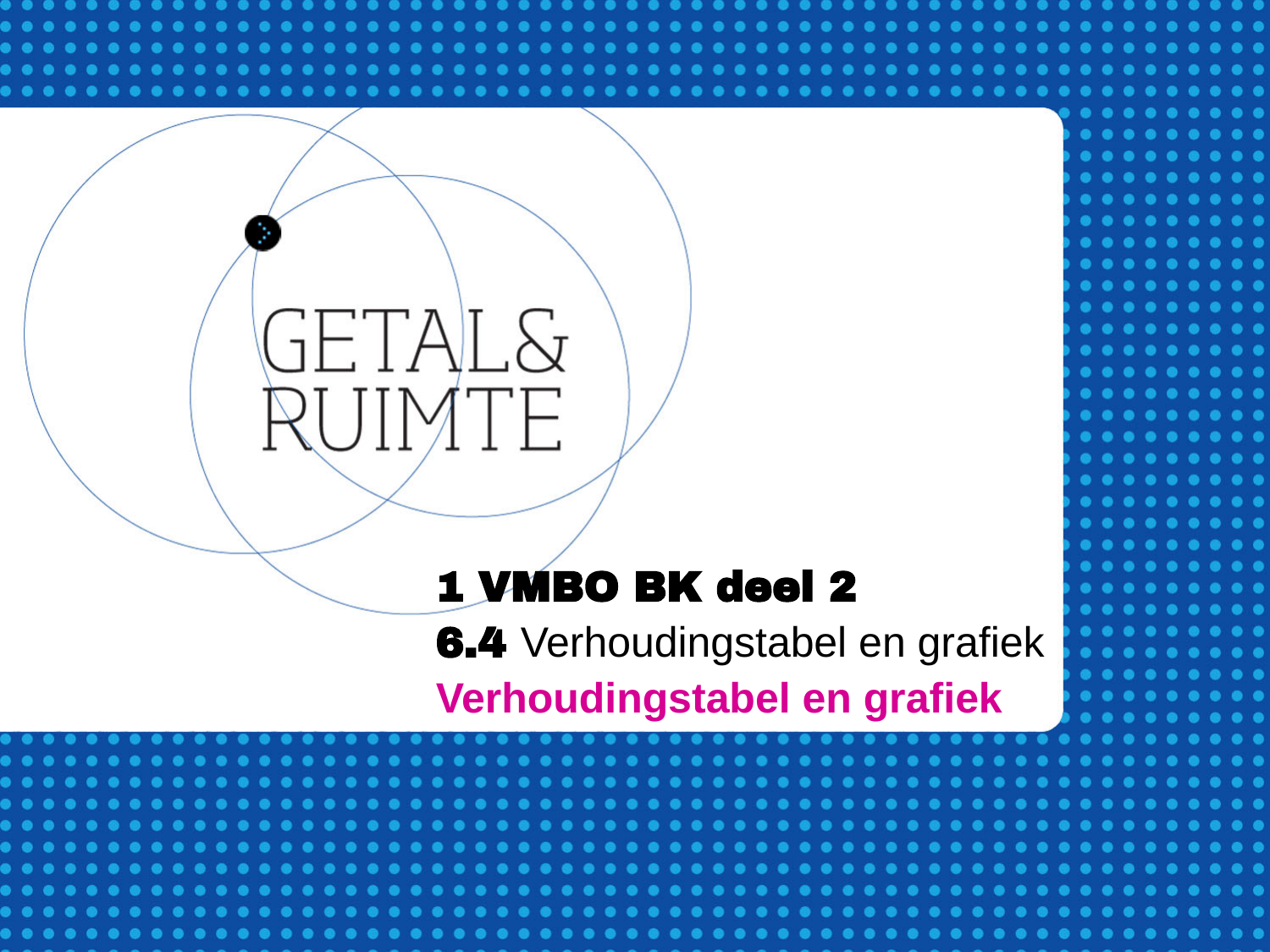

1 VMBO BK deel 2
6.4 Verhoudingstabel en grafiek
Verhoudingstabel en grafiek